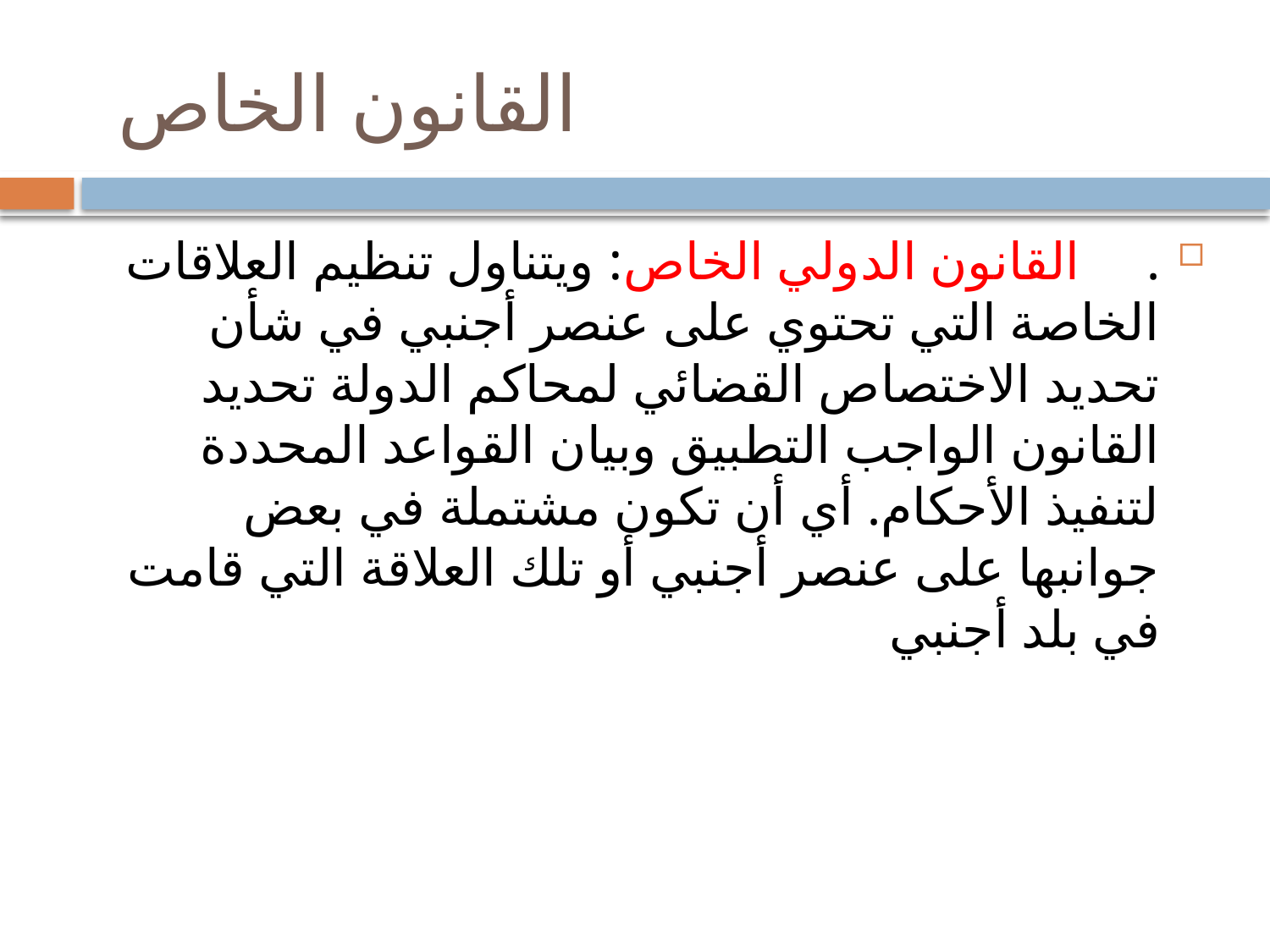

# القانون الخاص
.     القانون الدولي الخاص: ويتناول تنظيم العلاقات الخاصة التي تحتوي على عنصر أجنبي في شأن تحديد الاختصاص القضائي لمحاكم الدولة تحديد القانون الواجب التطبيق وبيان القواعد المحددة لتنفيذ الأحكام. أي أن تكون مشتملة في بعض جوانبها على عنصر أجنبي أو تلك العلاقة التي قامت في بلد أجنبي